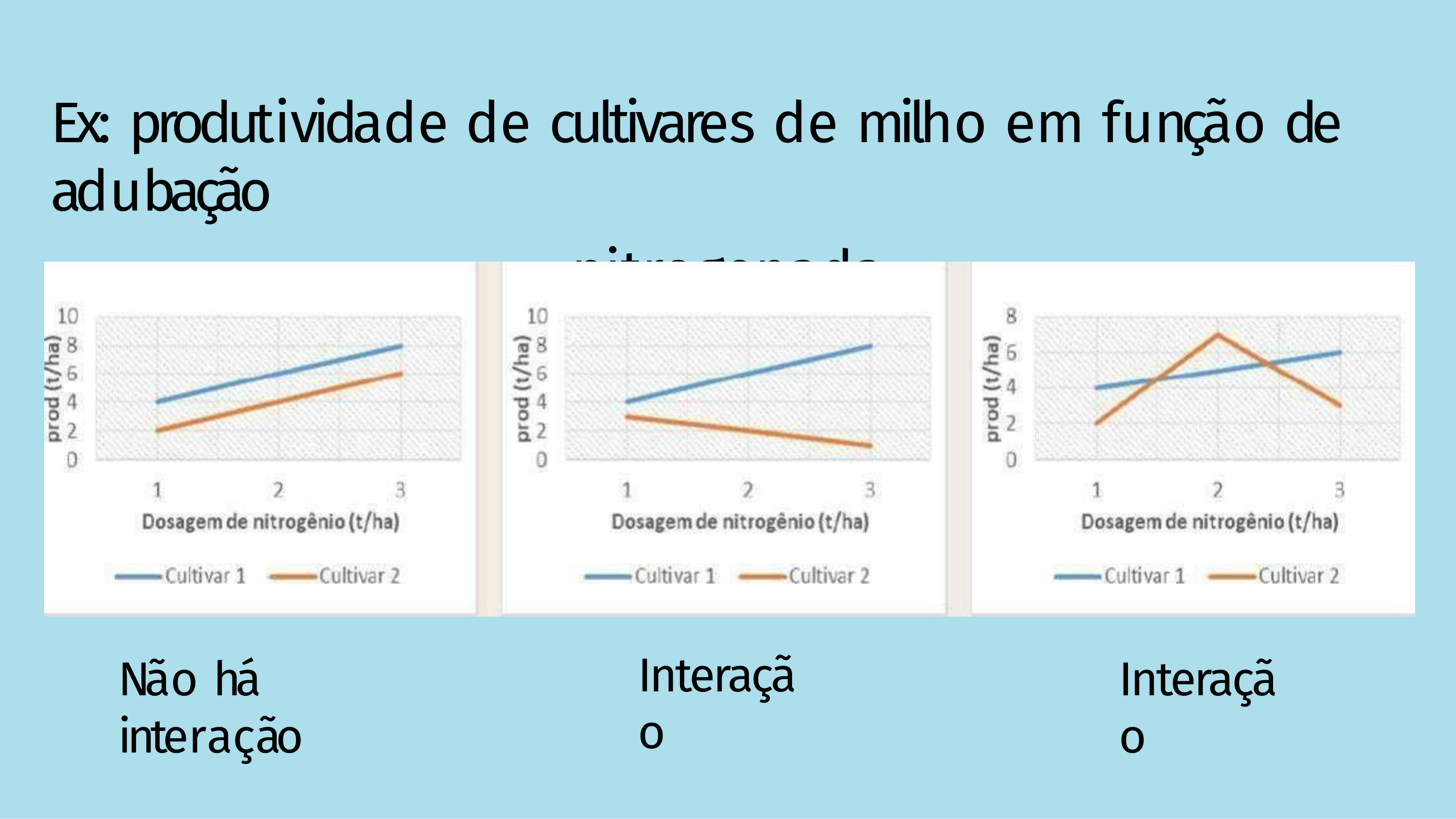

Ex: produtividade de cultivares de milho em função de adubação
nitrogenada

Interação
Não há interação
Interação